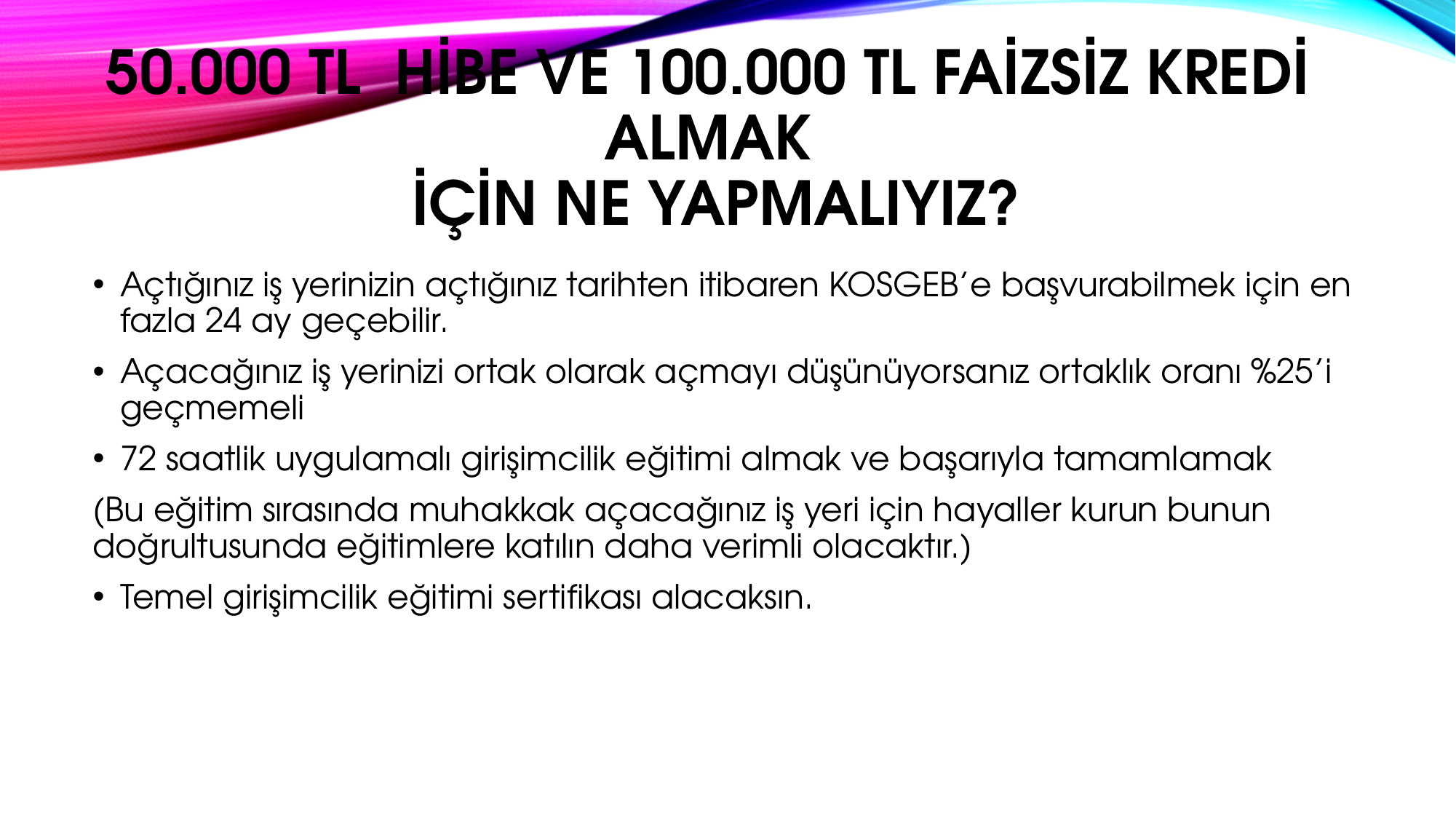

# 50.000 tl  hibe ve 100.000 tl faizsiz kredi almak için ne yapmalıyız?
Açtığınız iş yerinizin açtığınız tarihten itibaren KOSGEB’e başvurabilmek için en fazla 24 ay geçebilir.
Açacağınız iş yerinizi ortak olarak açmayı düşünüyorsanız ortaklık oranı %25’i geçmemeli
72 saatlik uygulamalı girişimcilik eğitimi almak ve başarıyla tamamlamak
(Bu eğitim sırasında muhakkak açacağınız iş yeri için hayaller kurun bunun doğrultusunda eğitimlere katılın daha verimli olacaktır.)
Temel girişimcilik eğitimi sertifikası alacaksın.